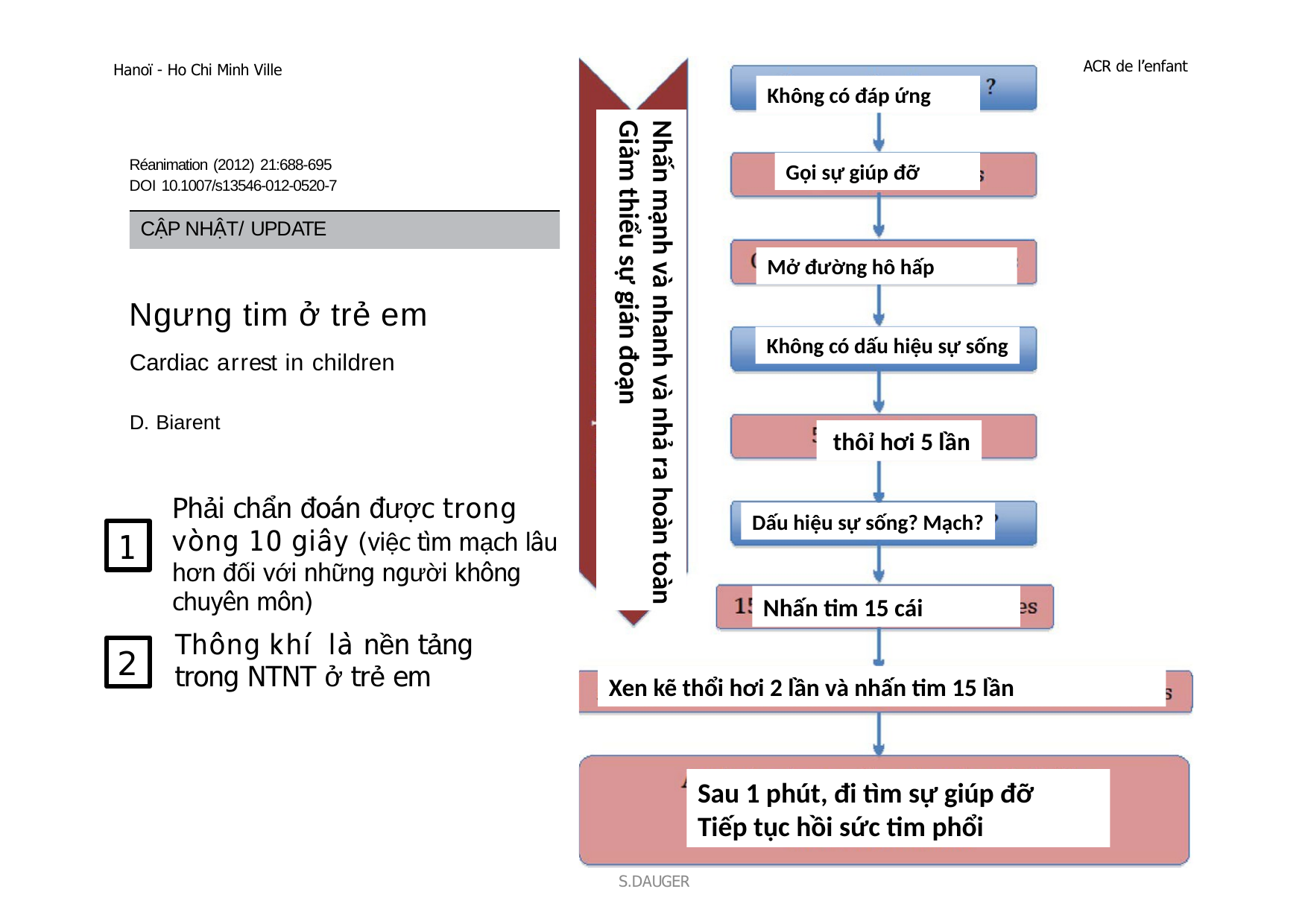

ACR de l’enfant
Hanoï - Ho Chi Minh Ville
Không có đáp ứng
Nhấn mạnh và nhanh và nhả ra hoàn toàn
Giảm thiểu sự gián đoạn
Réanimation (2012) 21:688-695 DOI 10.1007/s13546-012-0520-7

CẬP NHẬT/ UPDATE
Gọi sự giúp đỡ

Mở đường hô hấp
Ngưng tim ở trẻ em

Cardiac arrest in children

D. Biarent
Không có dấu hiệu sự sống
 thôỉ hơi 5 lần
Phải chẩn đoán được trong vòng 10 giây (việc tìm mạch lâu hơn đối với những người không chuyên môn)
Dấu hiệu sự sống? Mạch?

1
Nhấn tim 15 cái
Thông khí  là nền tảng  trong NTNT ở trẻ em

2
Xen kẽ thổi hơi 2 lần và nhấn tim 15 lần
Sau 1 phút, đi tìm sự giúp đỡ
Tiếp tục hồi sức tim phổi
S.DAUGER